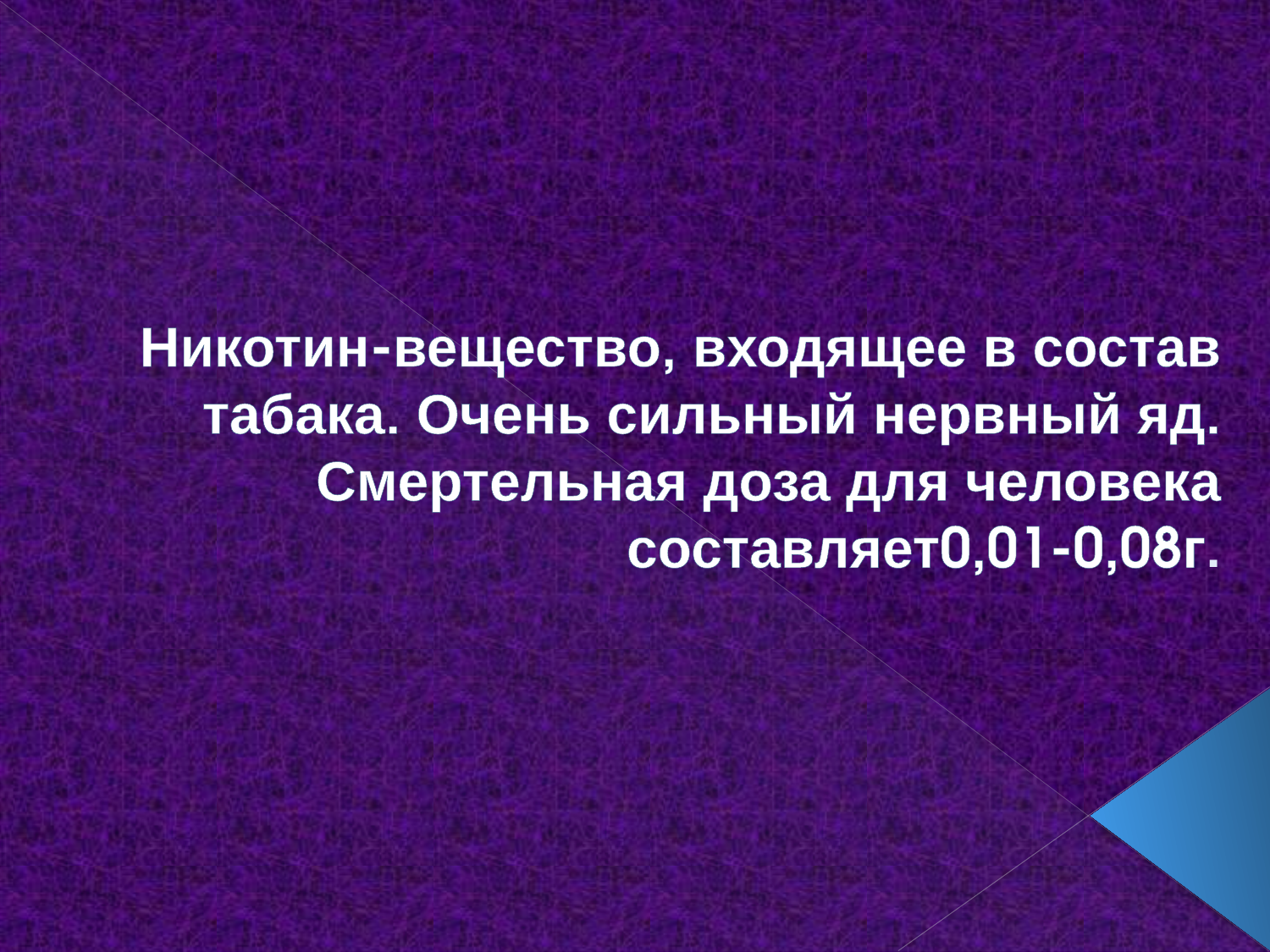

# Никотин-вещество, входящее в состав табака. Очень сильный нервный яд. Смертельная доза для человека составляет0,01-0,08г.